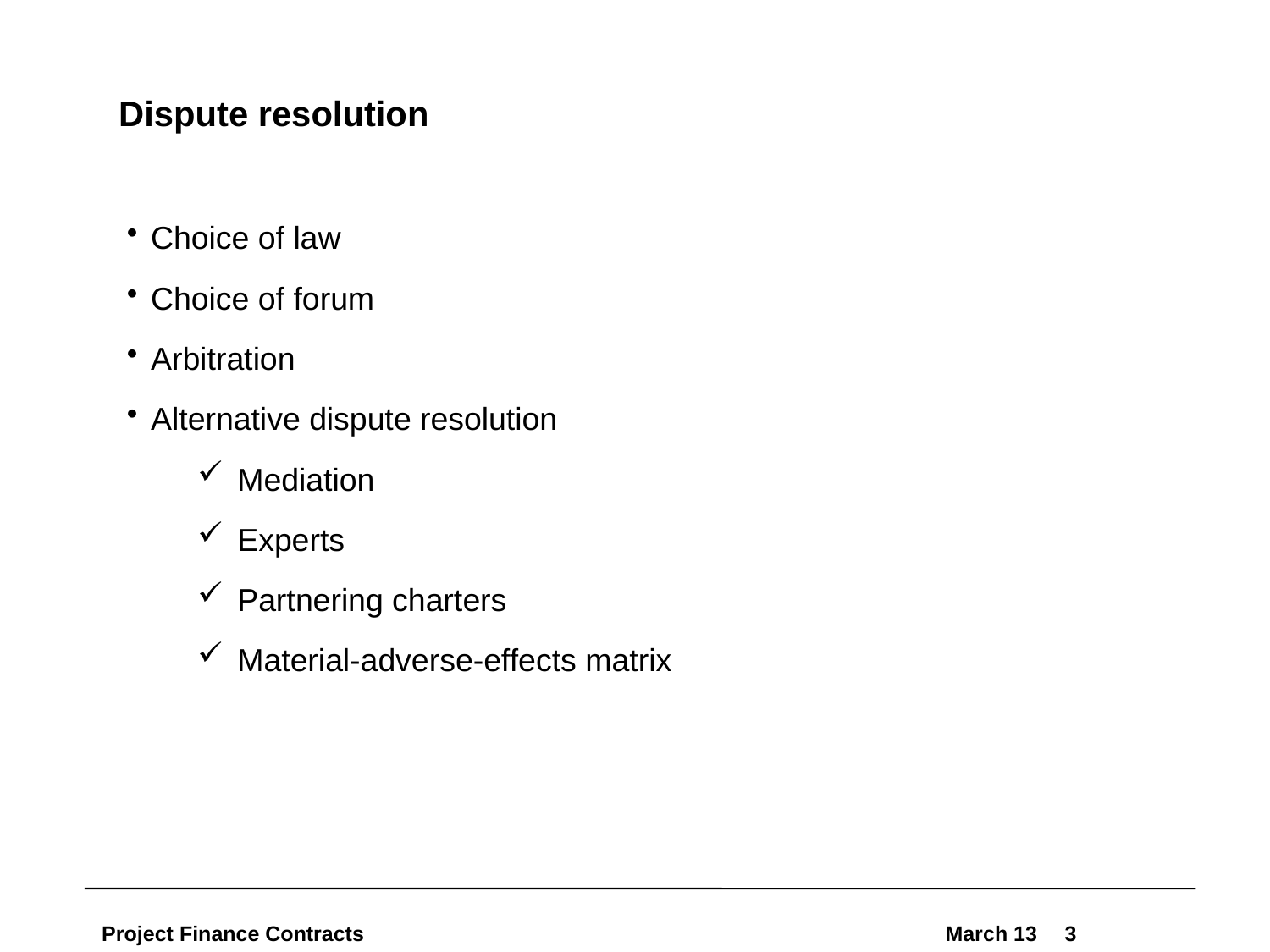

# Dispute resolution
Choice of law
Choice of forum
Arbitration
Alternative dispute resolution
Mediation
Experts
Partnering charters
Material-adverse-effects matrix